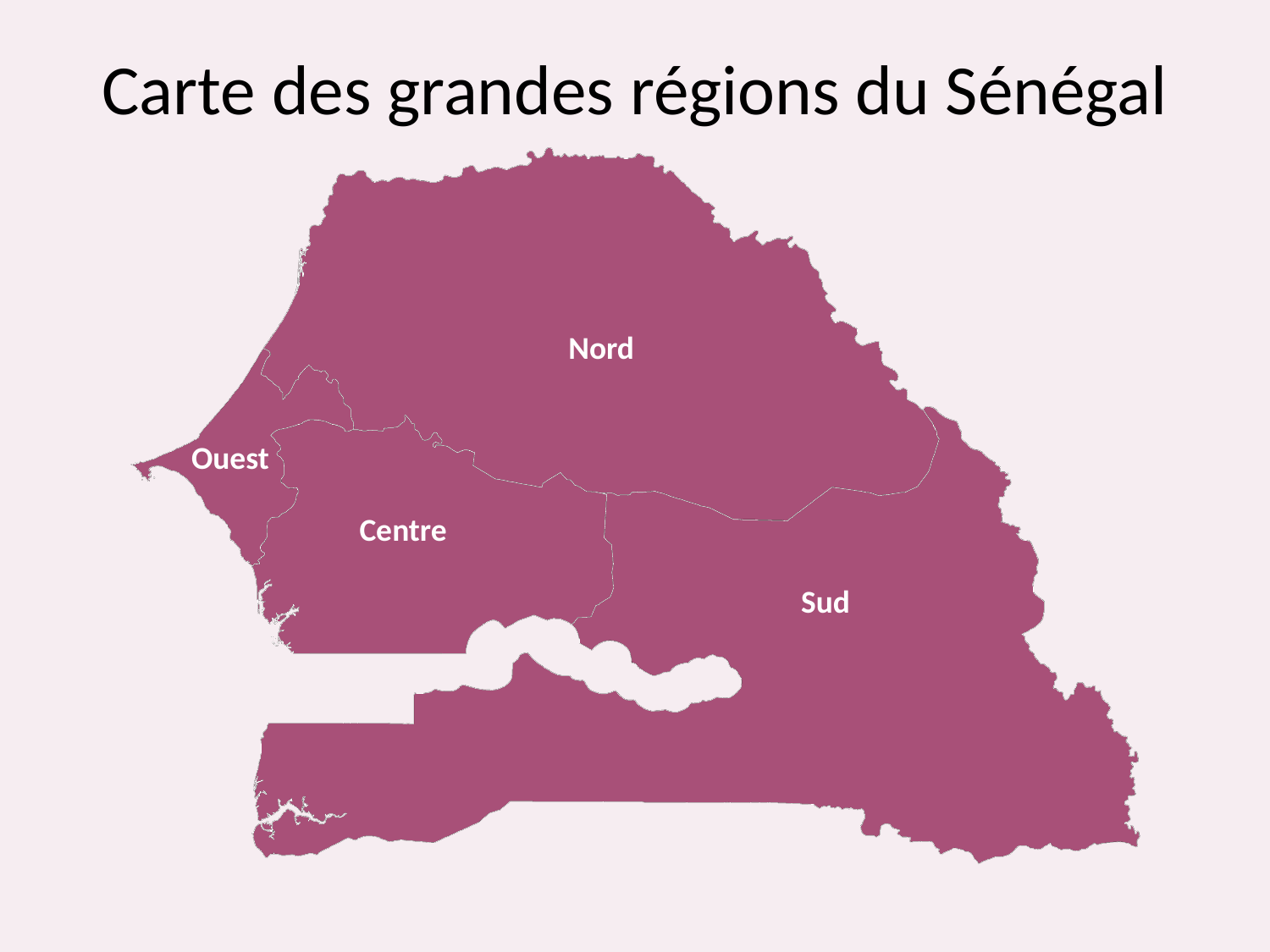

# Carte des grandes régions du Sénégal

Nord
Ouest
Centre
Sud